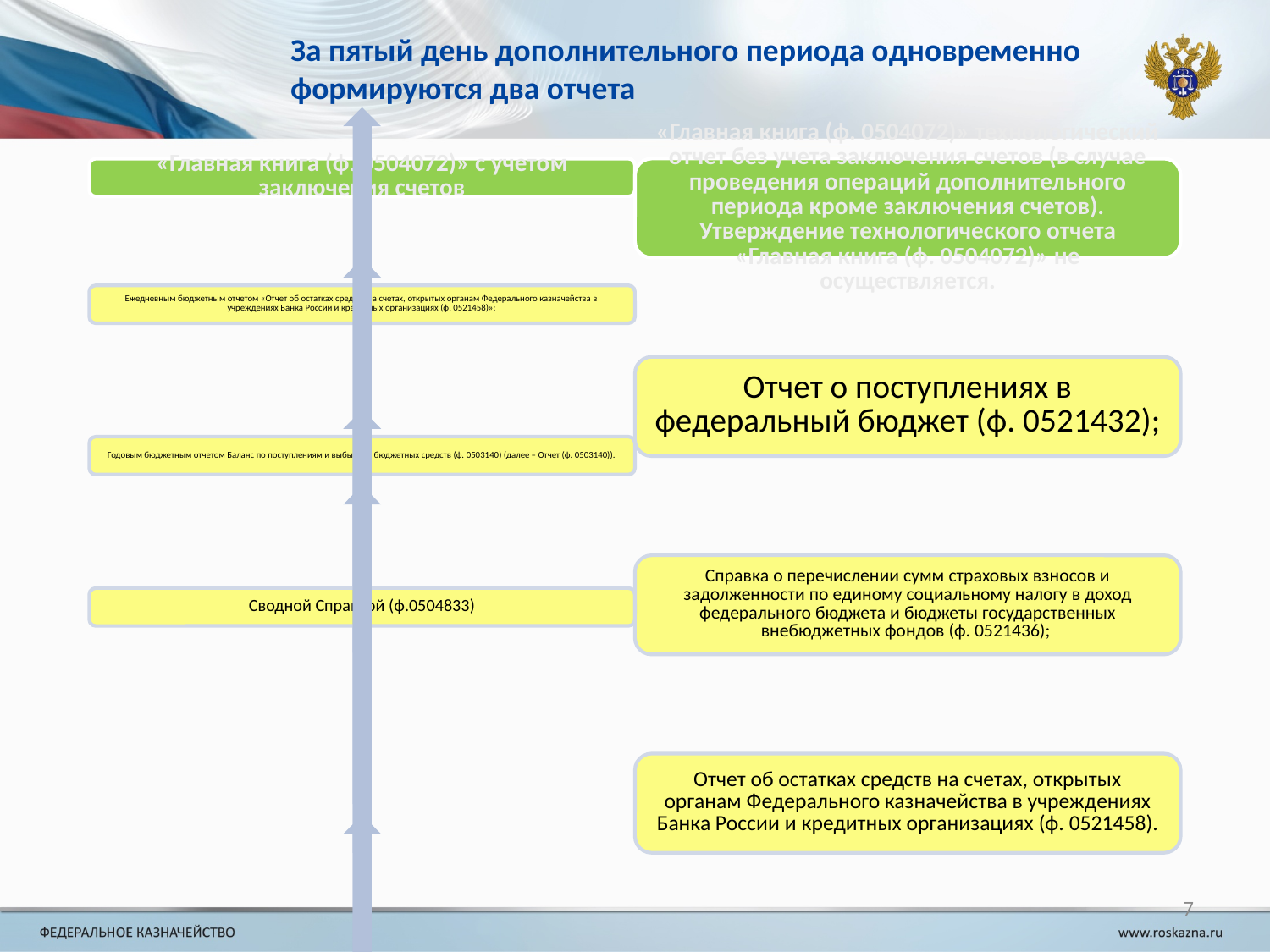

# За пятый день дополнительного периода одновременно формируются два отчета
«Главная книга (ф. 0504072)» с учетом заключения счетов
Ежедневным бюджетным отчетом «Отчет об остатках средств на счетах, открытых органам Федерального казначейства в учреждениях Банка России и кредитных организациях (ф. 0521458)»;
Годовым бюджетным отчетом Баланс по поступлениям и выбытиям бюджетных средств (ф. 0503140) (далее – Отчет (ф. 0503140)).
«Главная книга (ф. 0504072)» технологический отчет без учета заключения счетов (в случае проведения операций дополнительного периода кроме заключения счетов). Утверждение технологического отчета «Главная книга (ф. 0504072)» не осуществляется.
Отчет о поступлениях в федеральный бюджет (ф. 0521432);
Справка о перечислении сумм страховых взносов и задолженности по единому социальному налогу в доход федерального бюджета и бюджеты государственных внебюджетных фондов (ф. 0521436);
Отчет об остатках средств на счетах, открытых органам Федерального казначейства в учреждениях Банка России и кредитных организациях (ф. 0521458).
Сводной Справкой (ф.0504833)
7